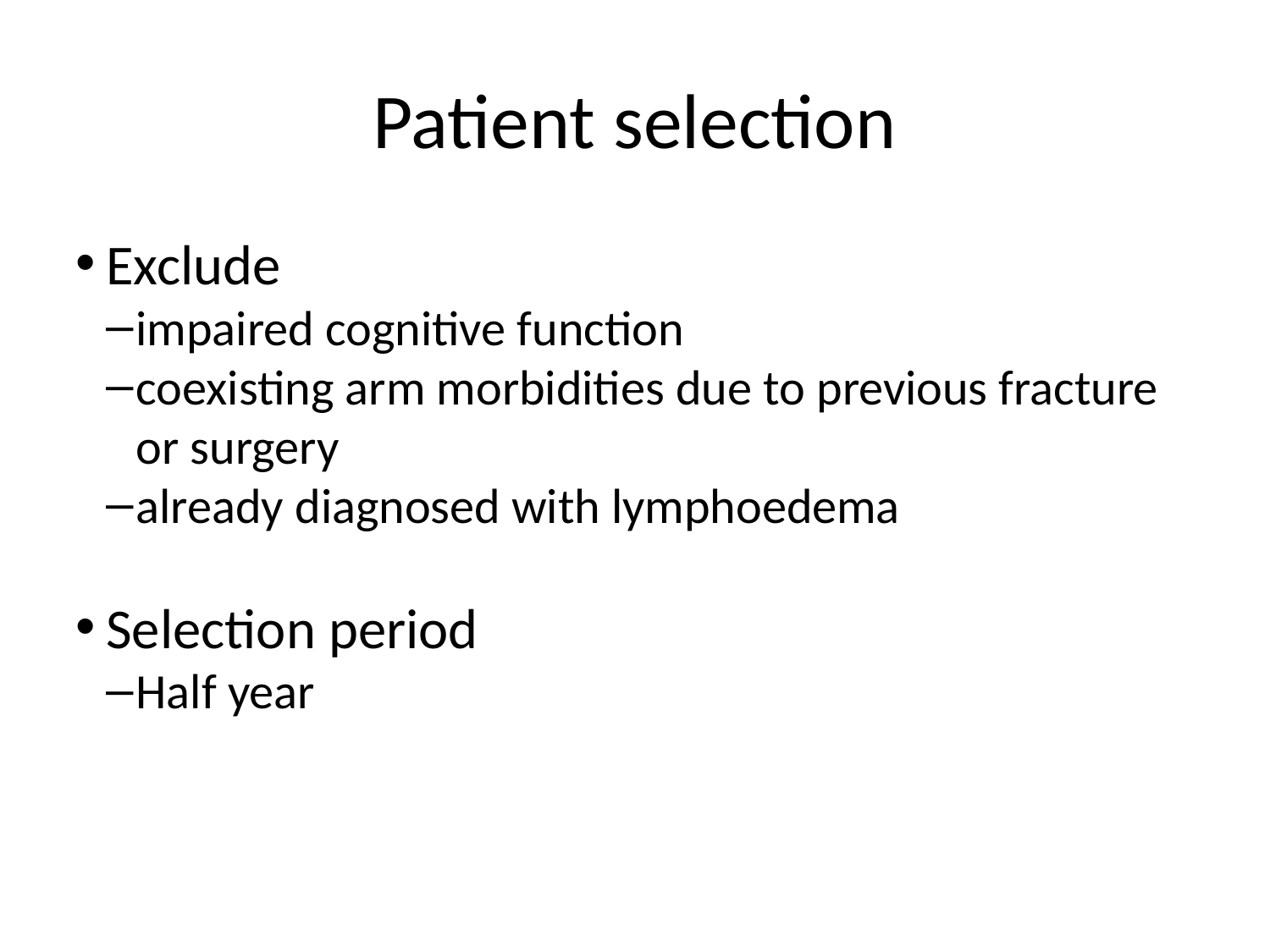

Patient selection
Exclude
impaired cognitive function
coexisting arm morbidities due to previous fracture or surgery
already diagnosed with lymphoedema

Selection period
Half year